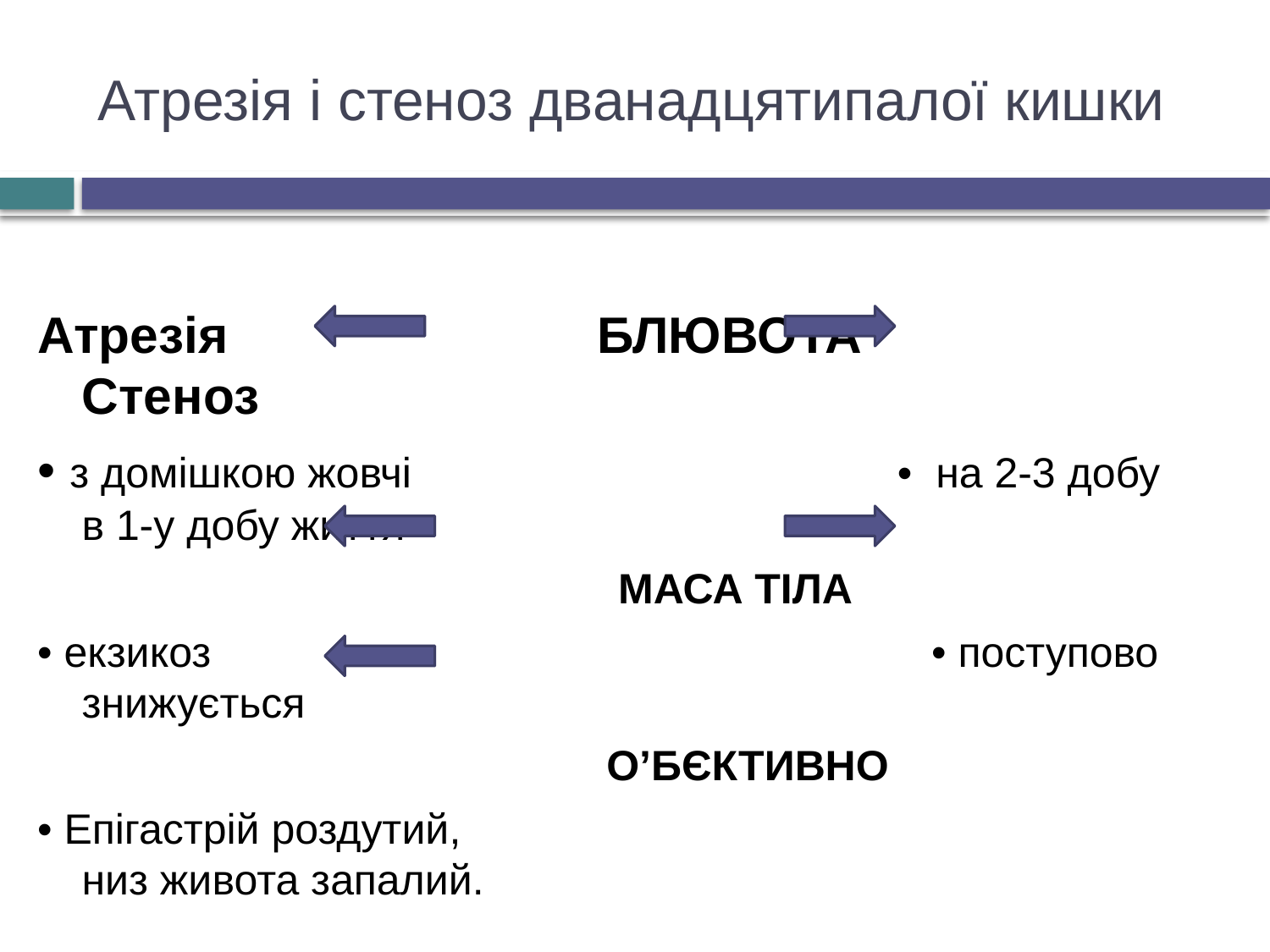

# Атрезія і стеноз дванадцятипалої кишки

Атрезія                          БЛЮВОТА                      Стеноз
• з домішкою жовчі                                         •  на 2-3 добу
в 1-у добу життя
                                                 МАСА ТІЛА
• екзикоз                                                             • поступово знижується
                                                О’БЄКТИВНО
• Епігастрій роздутий,
низ живота запалий.